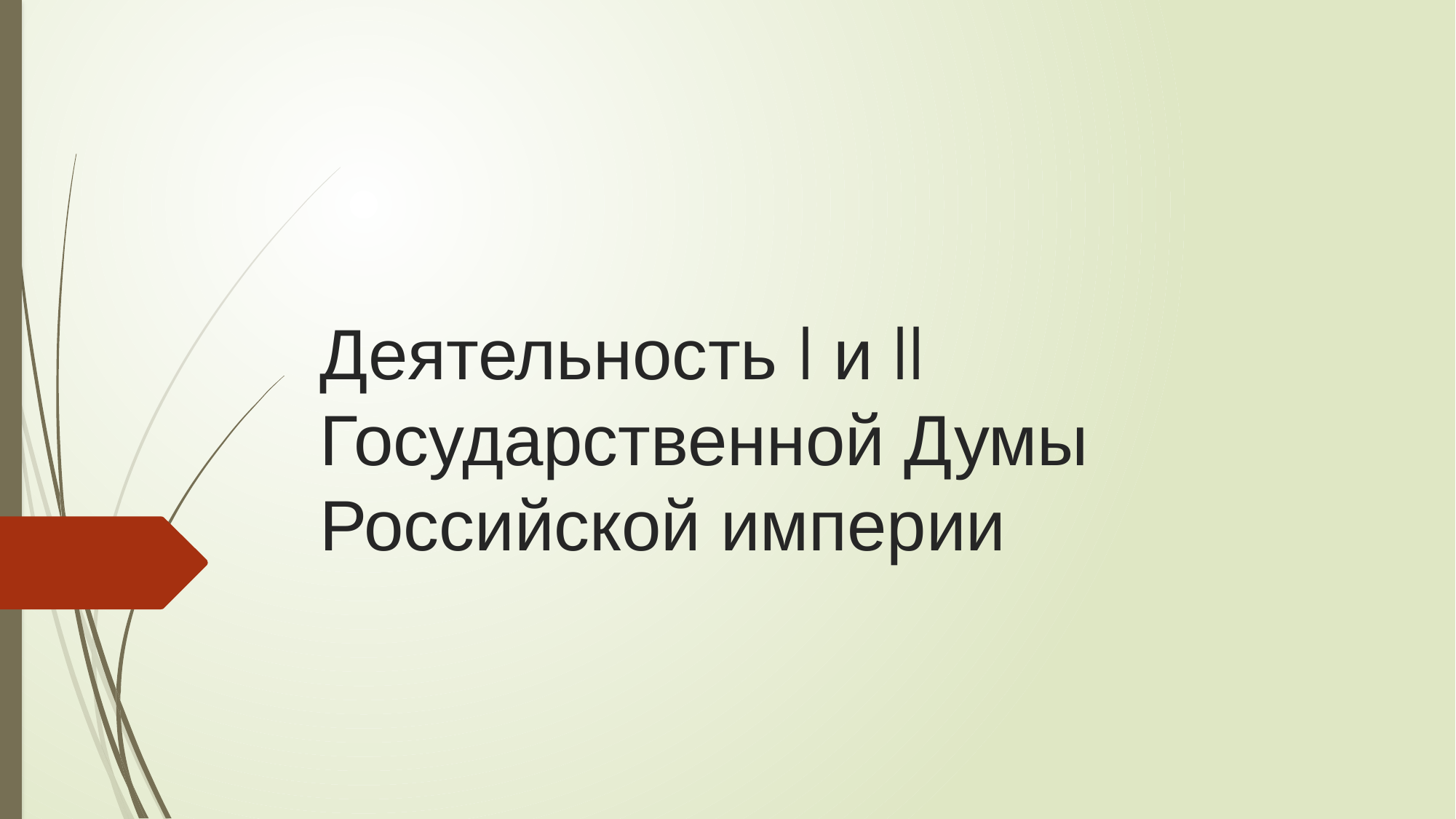

# Деятельность I и II Государственной Думы Российской империи